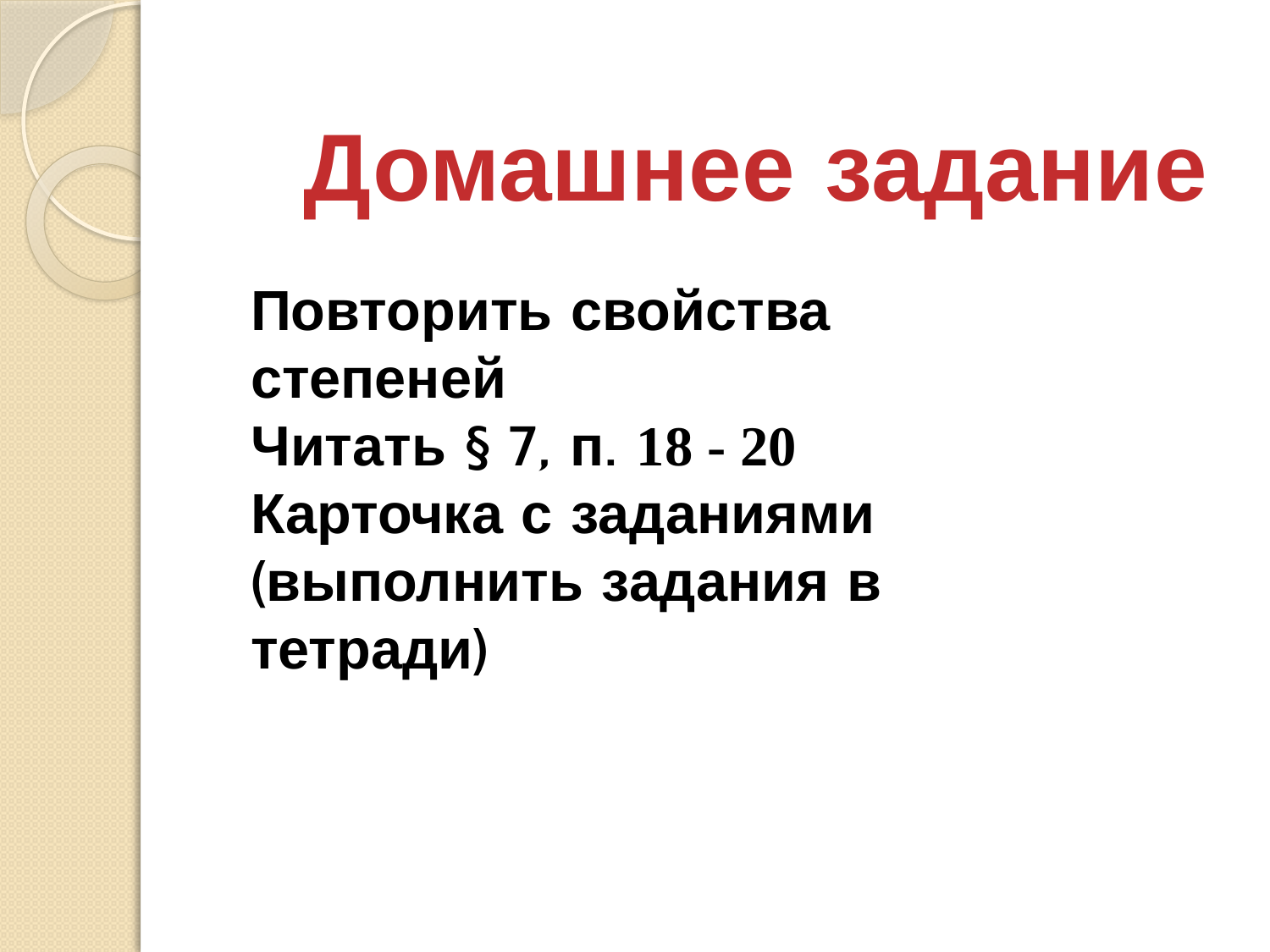

Домашнее задание
Повторить свойства степеней
Читать § 7, п. 18 - 20
Карточка с заданиями (выполнить задания в тетради)